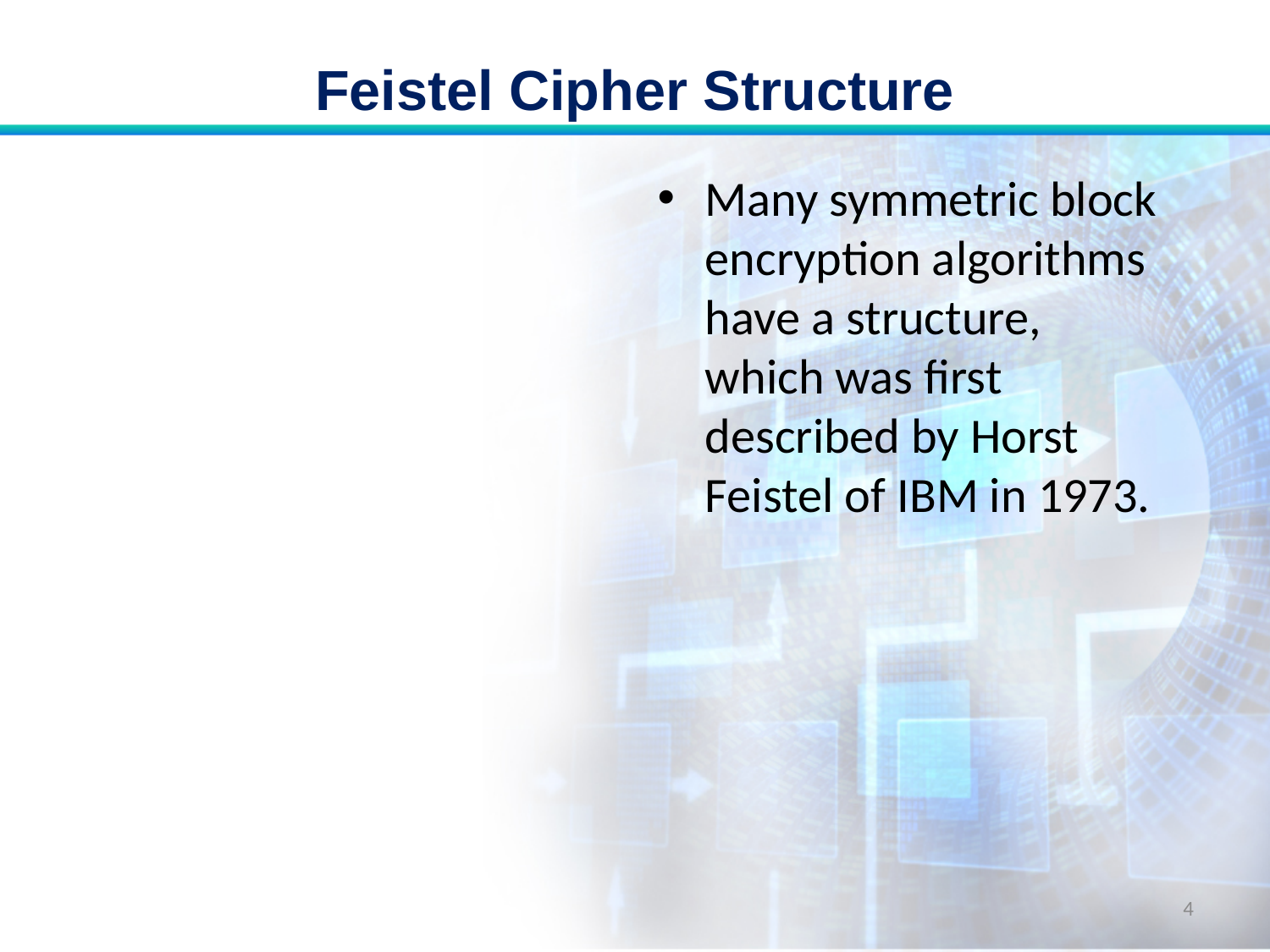

# Feistel Cipher Structure
Many symmetric block encryption algorithms have a structure, which was first described by Horst Feistel of IBM in 1973.
4